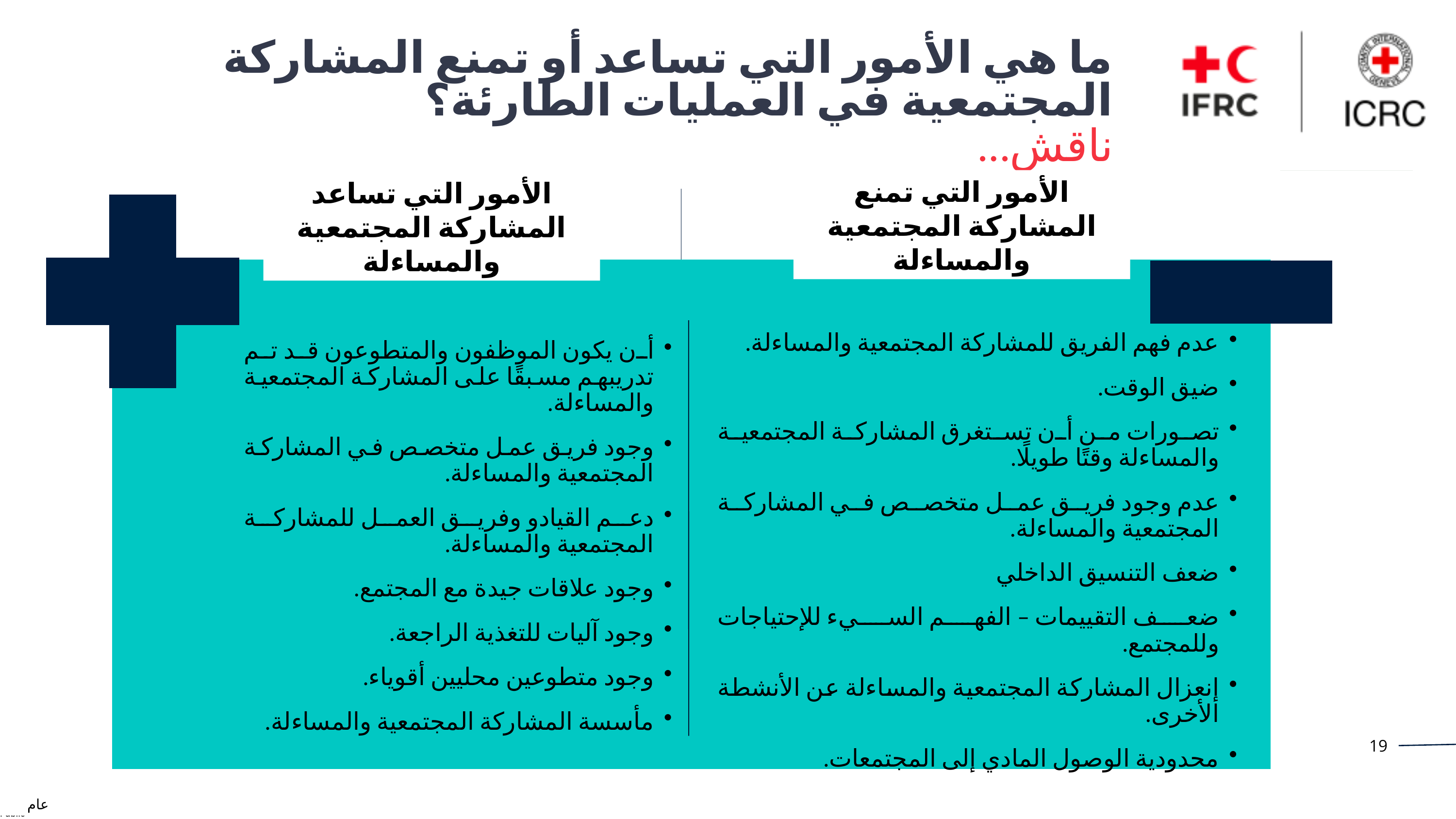

ما هي الأمور التي تساعد أو تمنع المشاركة المجتمعية في العمليات الطارئة؟
ناقش…

أن يكون الموظفون والمتطوعون قد تم تدريبهم مسبقًا على المشاركة المجتمعية والمساءلة.
وجود فريق عمل متخصص في المشاركة المجتمعية والمساءلة.
دعم القيادو وفريق العمل للمشاركة المجتمعية والمساءلة.
وجود علاقات جيدة مع المجتمع.
وجود آليات للتغذية الراجعة.
وجود متطوعين محليين أقوياء.
مأسسة المشاركة المجتمعية والمساءلة.

عدم فهم الفريق للمشاركة المجتمعية والمساءلة.
ضيق الوقت.
تصورات من أن تستغرق المشاركة المجتمعية والمساءلة وقتًا طويلًا.
عدم وجود فريق عمل متخصص في المشاركة المجتمعية والمساءلة.
ضعف التنسيق الداخلي
ضعف التقييمات – الفهم السيء للإحتياجات وللمجتمع.
إنعزال المشاركة المجتمعية والمساءلة عن الأنشطة الأخرى.
محدودية الوصول المادي إلى المجتمعات.
الأمور التي تمنع المشاركة المجتمعية والمساءلة
الأمور التي تساعد المشاركة المجتمعية والمساءلة
Helps CEA
Blocks CEA
عام